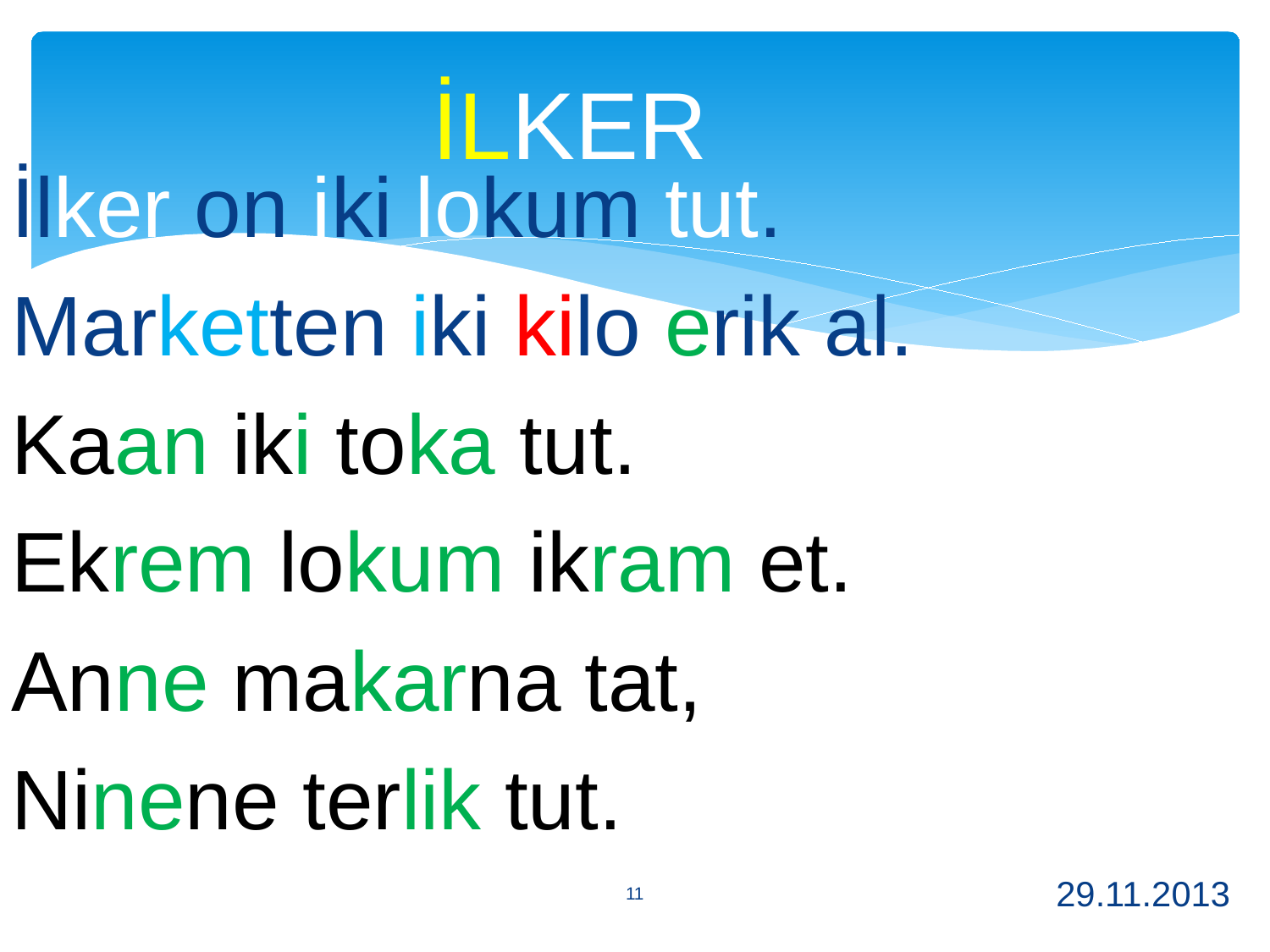

# İLKER
İlker on iki lokum tut.
Marketten iki kilo erik al.
Kaan iki toka tut.
Ekrem lokum ikram et.
Anne makarna tat,
Ninene terlik tut.
11
29.11.2013